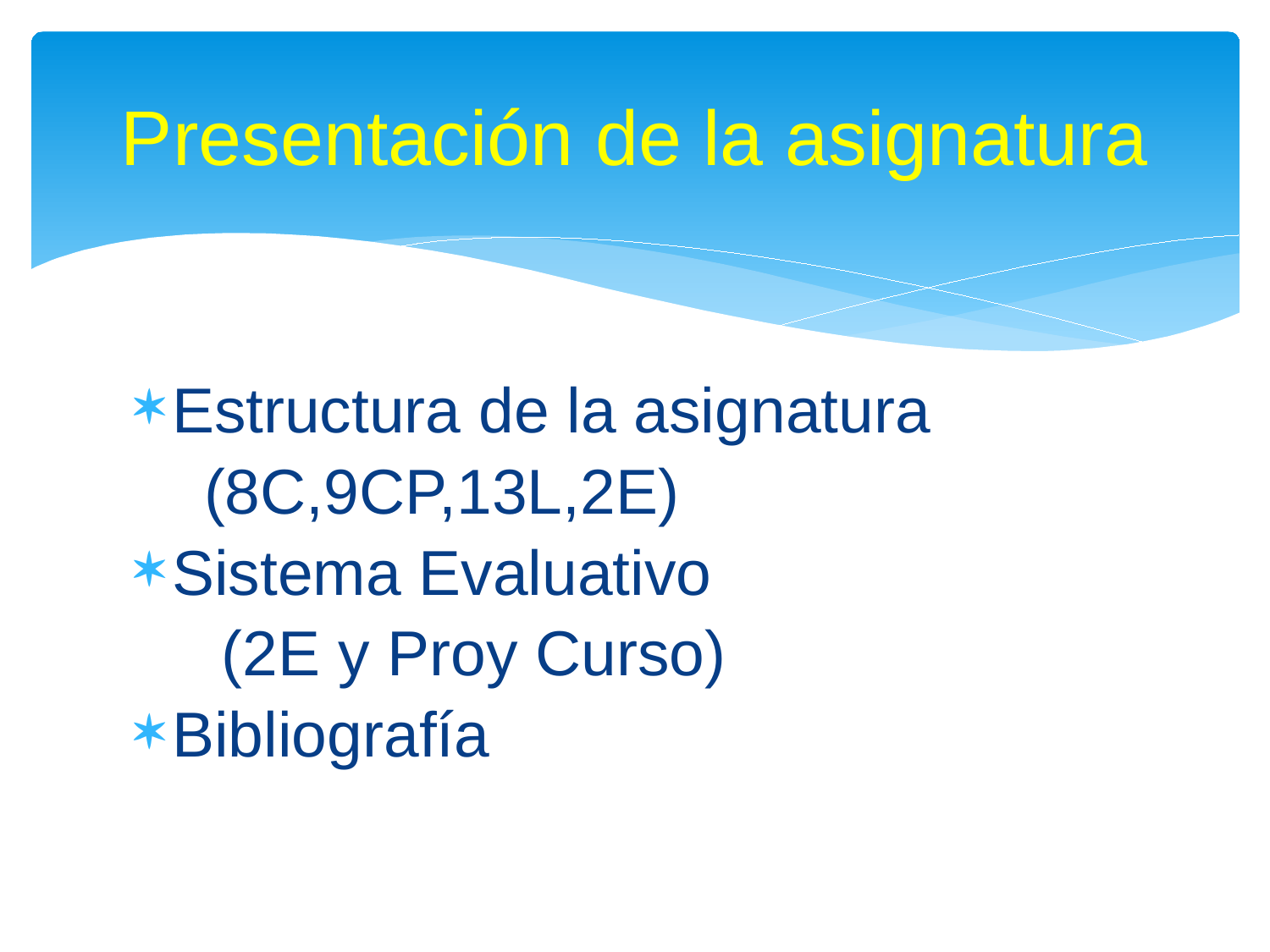

# Presentación de la asignatura
Estructura de la asignatura
    (8C,9CP,13L,2E)
Sistema Evaluativo
     (2E y Proy Curso)
Bibliografía